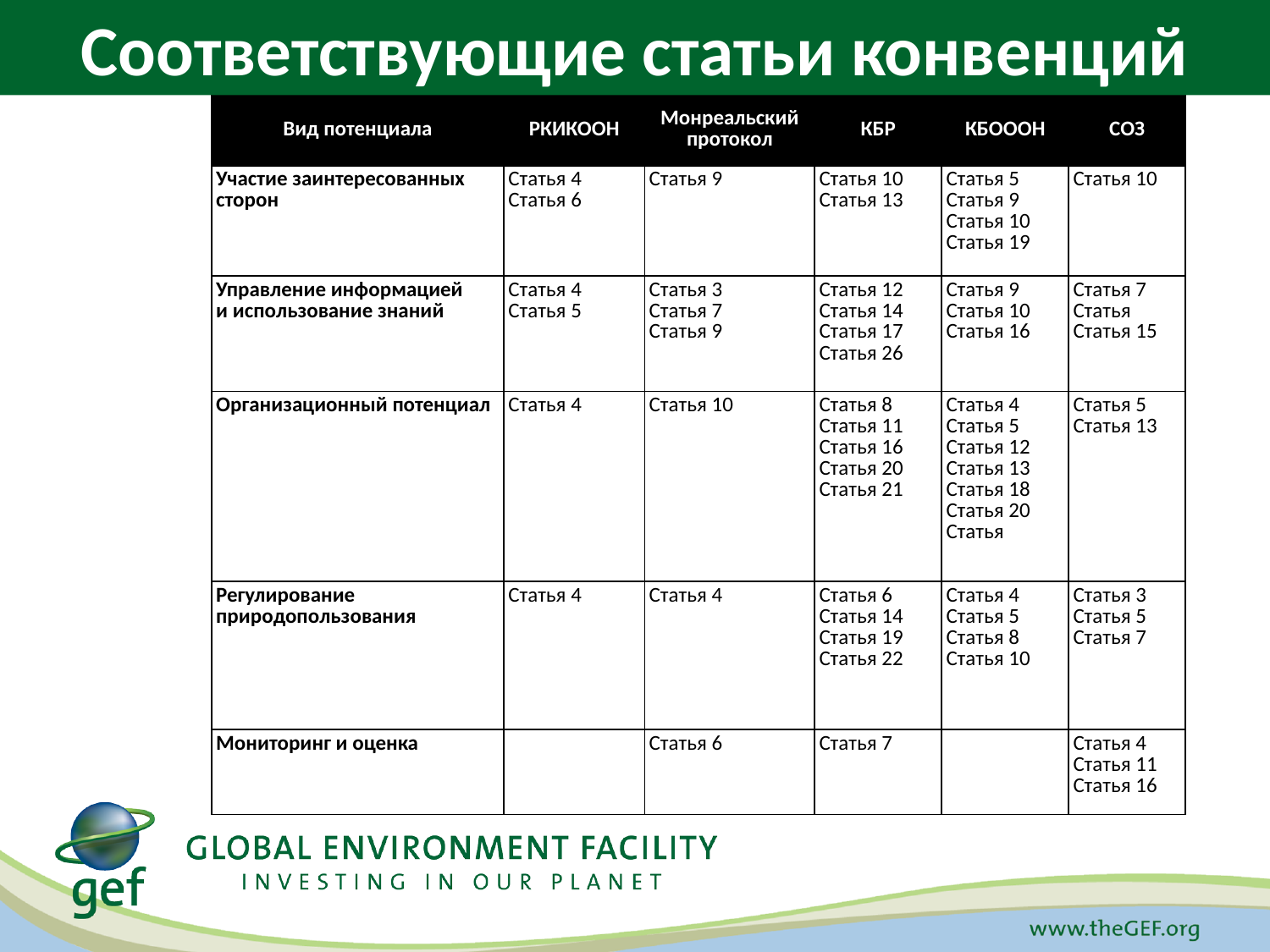

Соответствующие статьи конвенций
| Вид потенциала | РКИКООН | Монреальский протокол | КБР | КБОООН | СОЗ |
| --- | --- | --- | --- | --- | --- |
| Участие заинтересованных сторон | Статья 4 Статья 6 | Статья 9 | Статья 10 Статья 13 | Статья 5 Статья 9 Статья 10 Статья 19 | Статья 10 |
| Управление информацией и использование знаний | Статья 4 Статья 5 | Статья 3 Статья 7 Статья 9 | Статья 12 Статья 14 Статья 17 Статья 26 | Статья 9 Статья 10 Статья 16 | Статья 7 Статья Статья 15 |
| Организационный потенциал | Статья 4 | Статья 10 | Статья 8 Статья 11 Статья 16 Статья 20 Статья 21 | Статья 4 Статья 5 Статья 12 Статья 13 Статья 18 Статья 20 Статья | Статья 5 Статья 13 |
| Регулирование природопользования | Статья 4 | Статья 4 | Статья 6 Статья 14 Статья 19 Статья 22 | Статья 4 Статья 5 Статья 8 Статья 10 | Статья 3 Статья 5 Статья 7 |
| Мониторинг и оценка |  | Статья 6 | Статья 7 |  | Статья 4 Статья 11 Статья 16 |